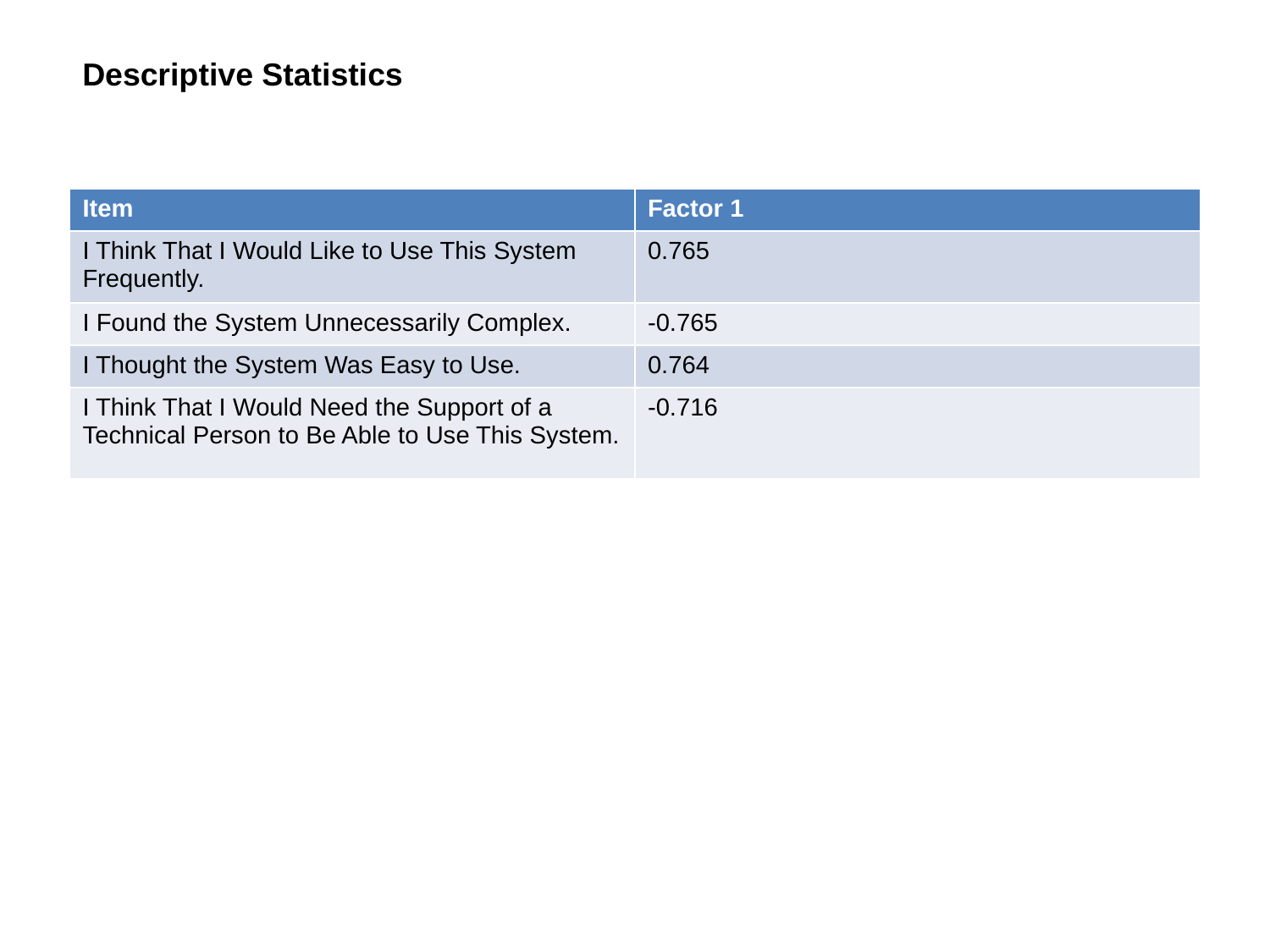

Descriptive Statistics
| Item | Factor 1 |
| --- | --- |
| I Think That I Would Like to Use This System Frequently. | 0.765 |
| I Found the System Unnecessarily Complex. | -0.765 |
| I Thought the System Was Easy to Use. | 0.764 |
| I Think That I Would Need the Support of a Technical Person to Be Able to Use This System. | -0.716 |